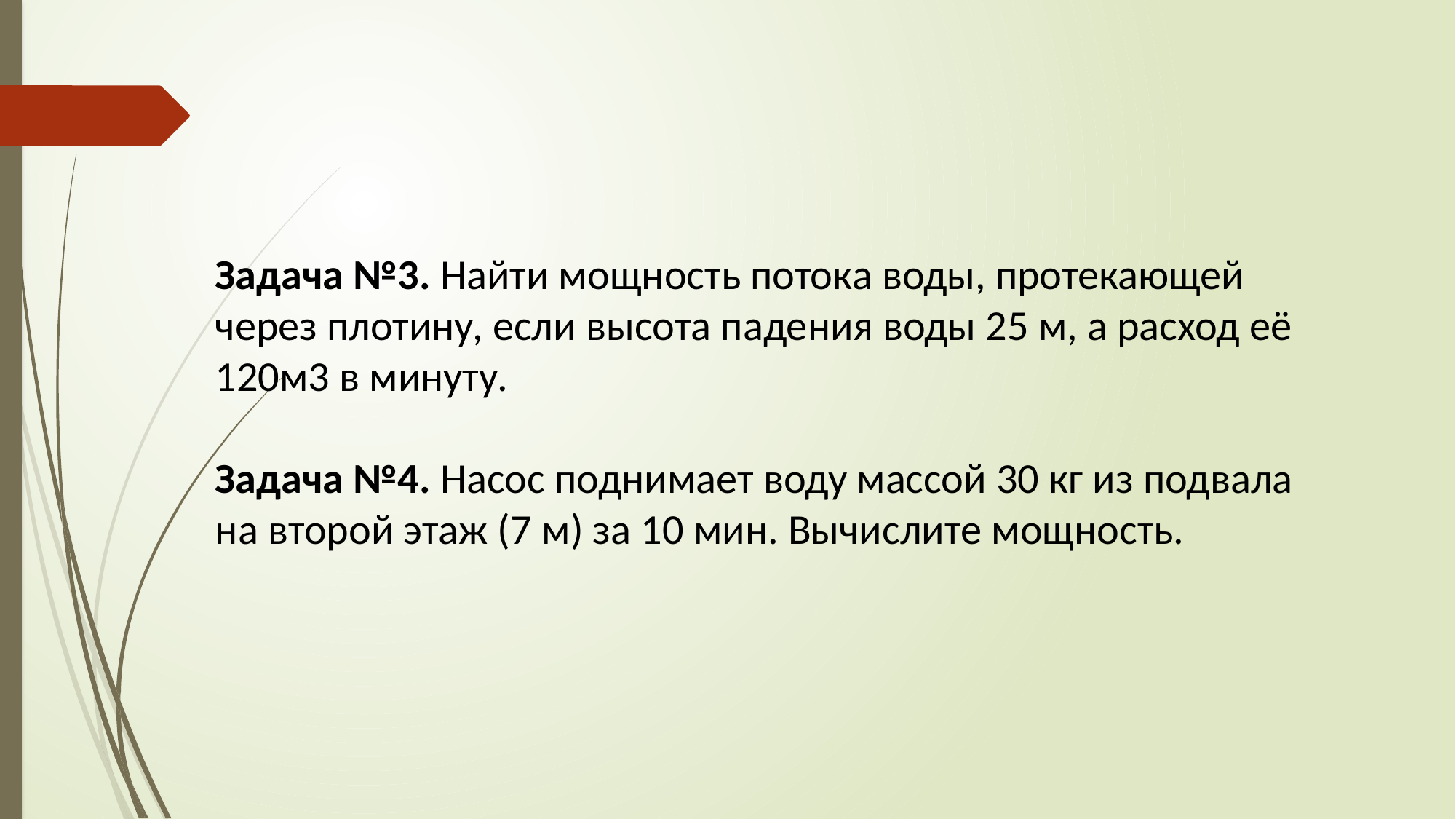

Задача №3. Найти мощность потока воды, протекающей через плотину, если высота падения воды 25 м, а расход её 120м3 в минуту.

Задача №4. Насос поднимает воду массой 30 кг из подвала на второй этаж (7 м) за 10 мин. Вычислите мощность.